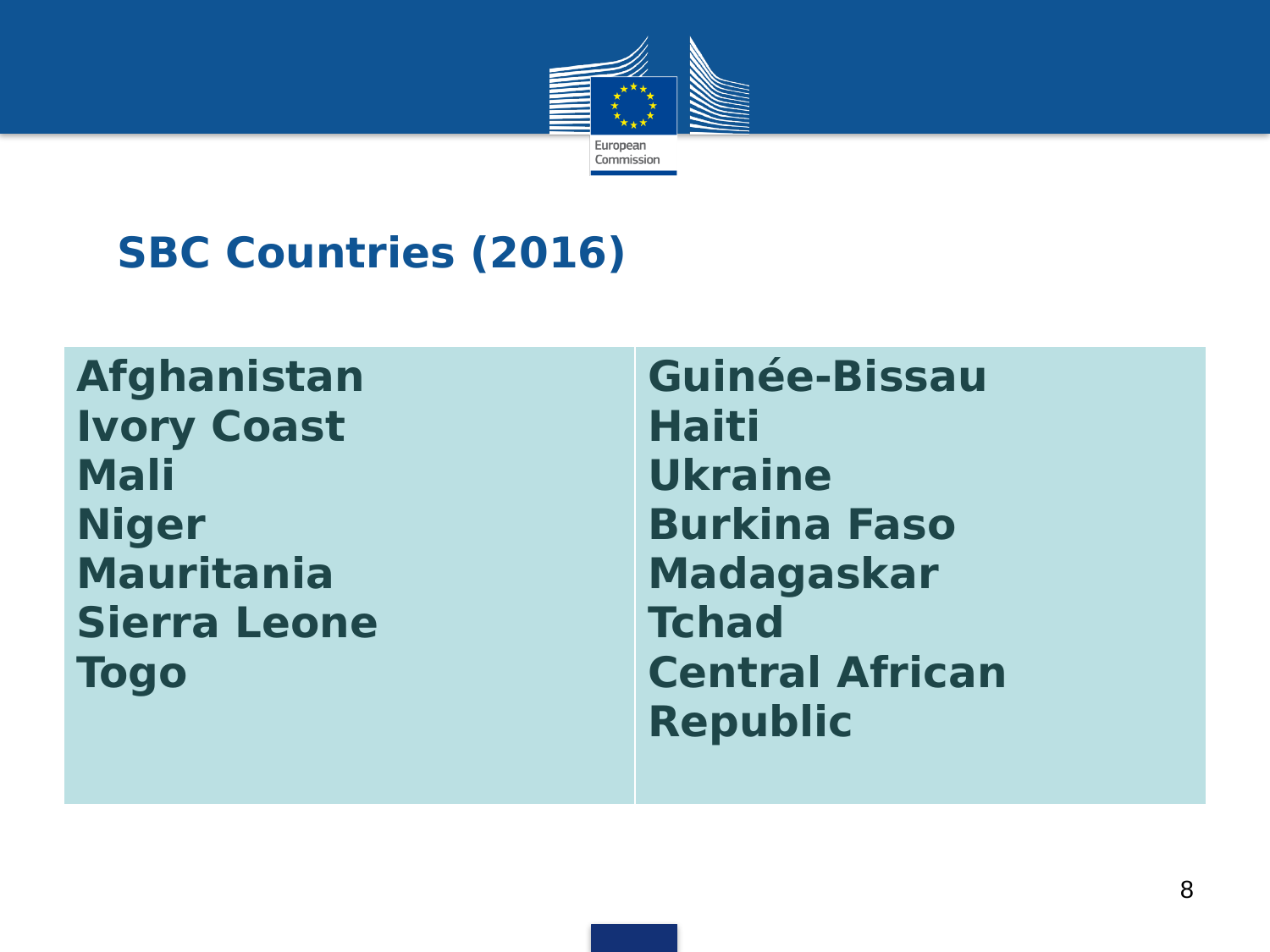

# SBC Countries (2016)
| Afghanistan Ivory Coast Mali Niger Mauritania Sierra Leone Togo | Guinée-Bissau Haiti Ukraine Burkina Faso Madagaskar Tchad Central African Republic |
| --- | --- |
8